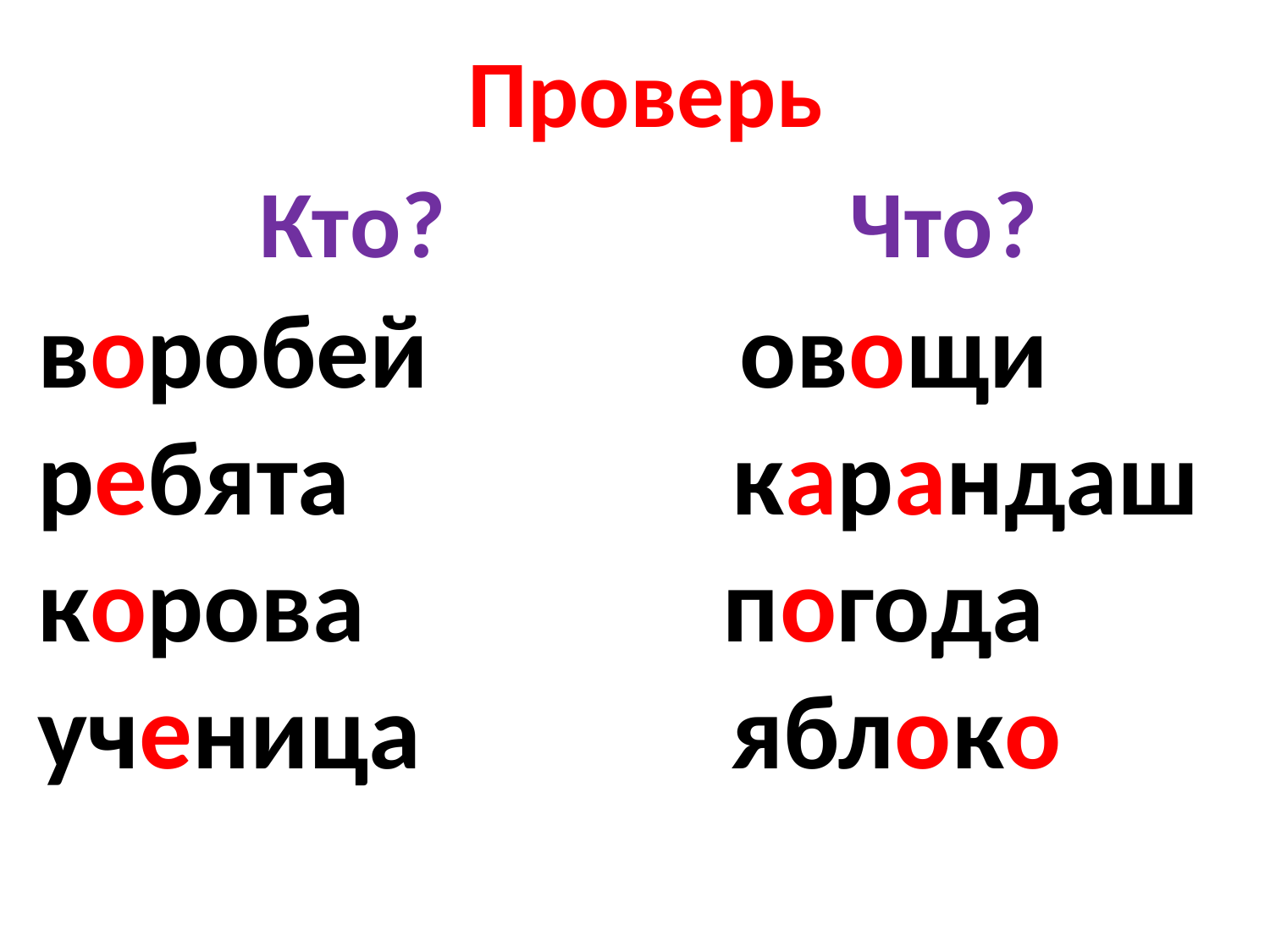

Проверь
Кто?                  Что?
воробей             овощи
ребята                карандаш
корова               погода
ученица             яблоко